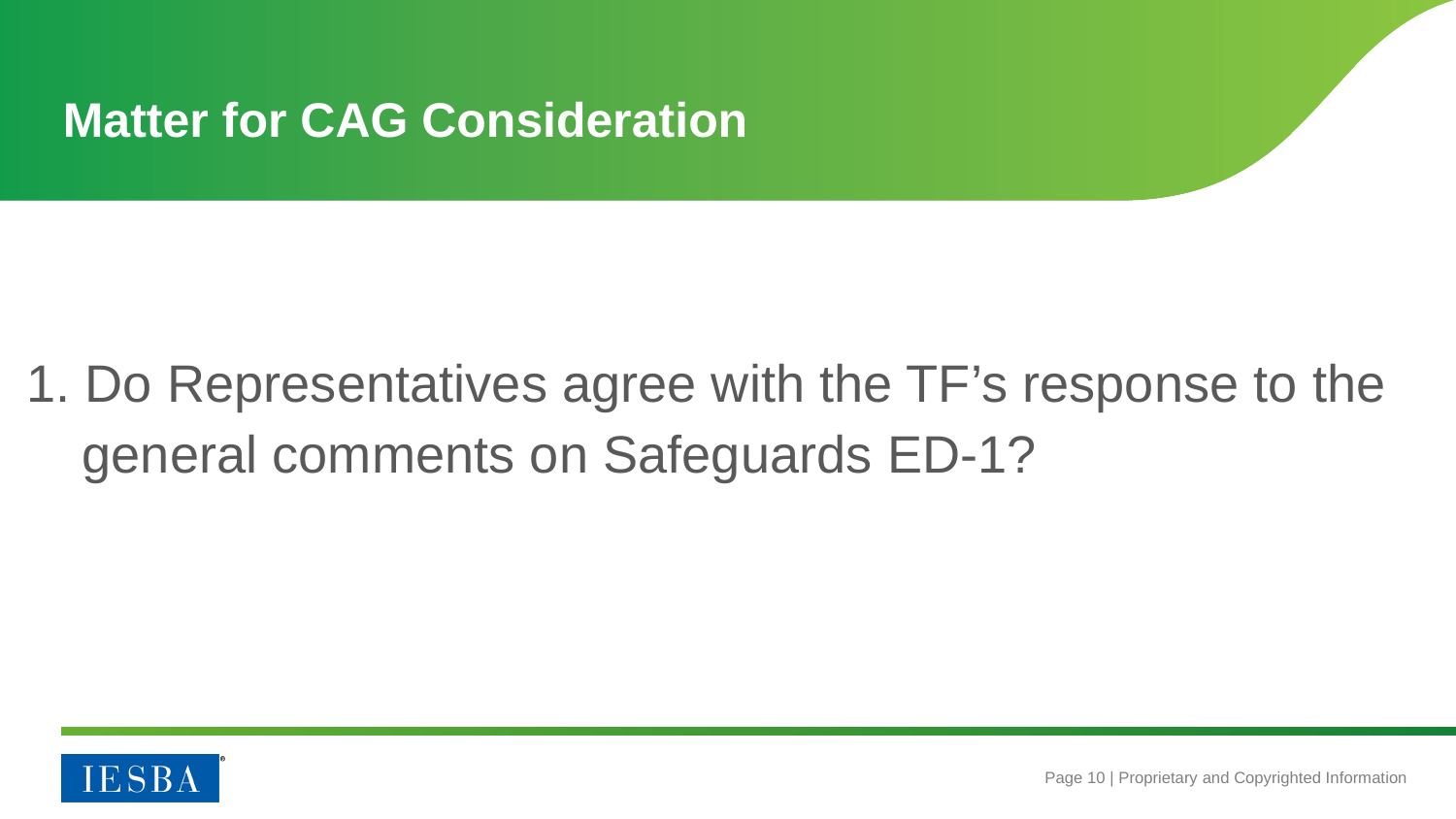

Matter for CAG Consideration

1. Do Representatives agree with the TF’s response to the general comments on Safeguards ED-1?